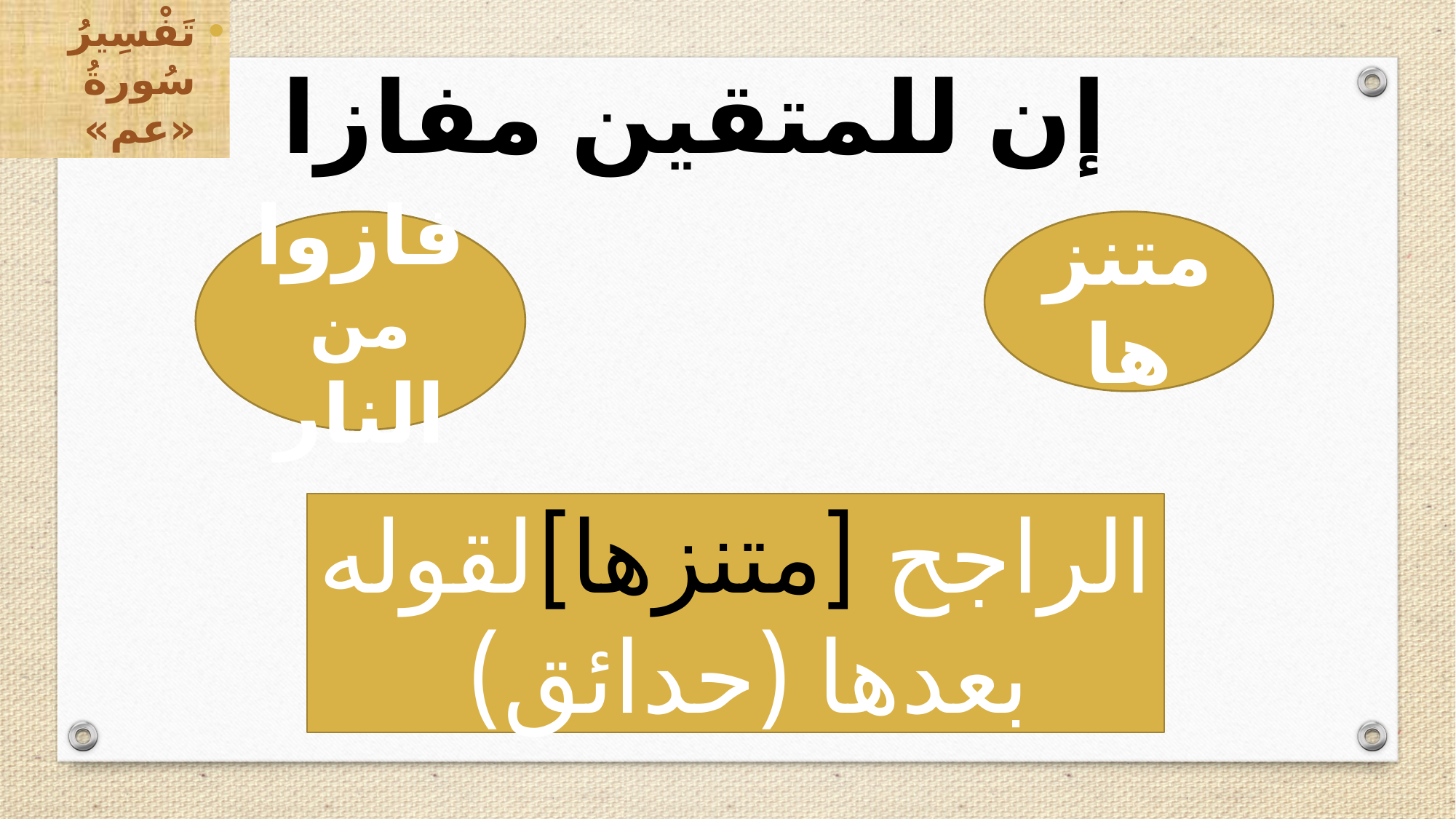

تَفْسِيرُ سُورةُ «عم»
إن للمتقين مفازا
فازوا من النار
متنزها
الراجح [متنزها]لقوله بعدها (حدائق)